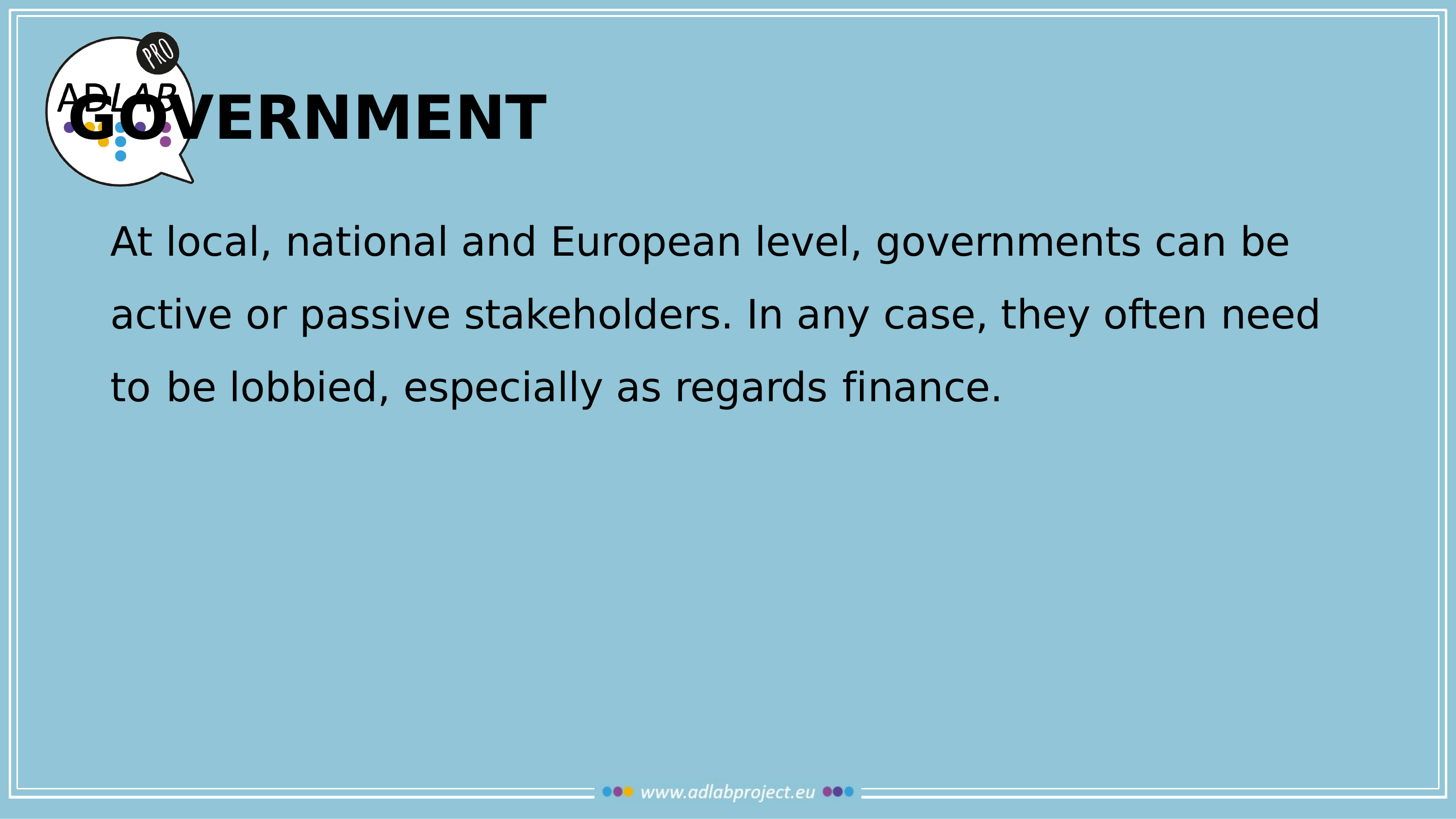

# GOVERNMENT
At local, national and European level, governments can be  active or passive stakeholders. In any case, they often need  to	be lobbied, especially as regards finance.